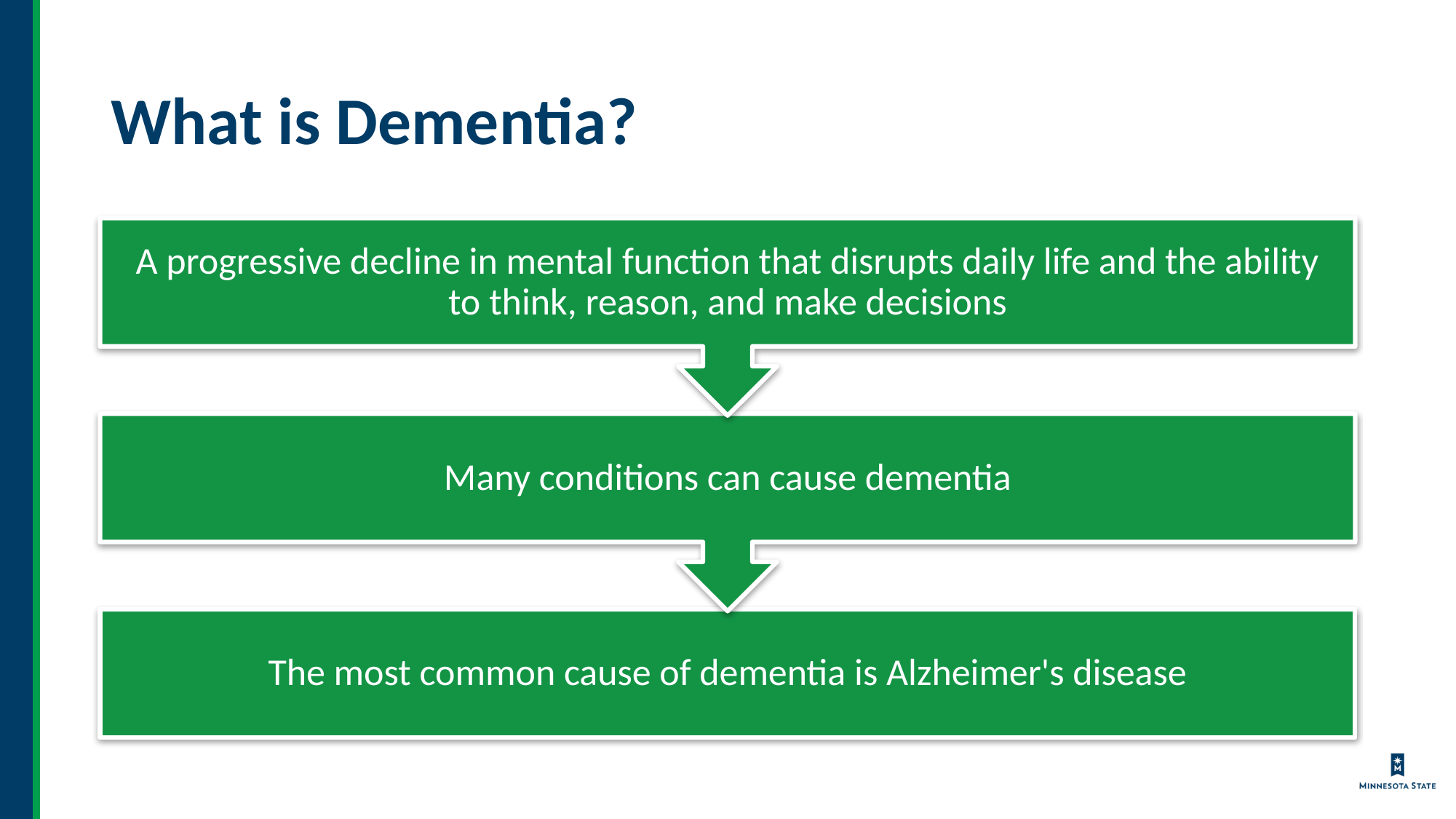

# What is Dementia?
The most common cause of dementia is Alzheimer's disease
Many conditions can cause dementia
A progressive decline in mental function that disrupts daily life and the ability to think, reason, and make decisions